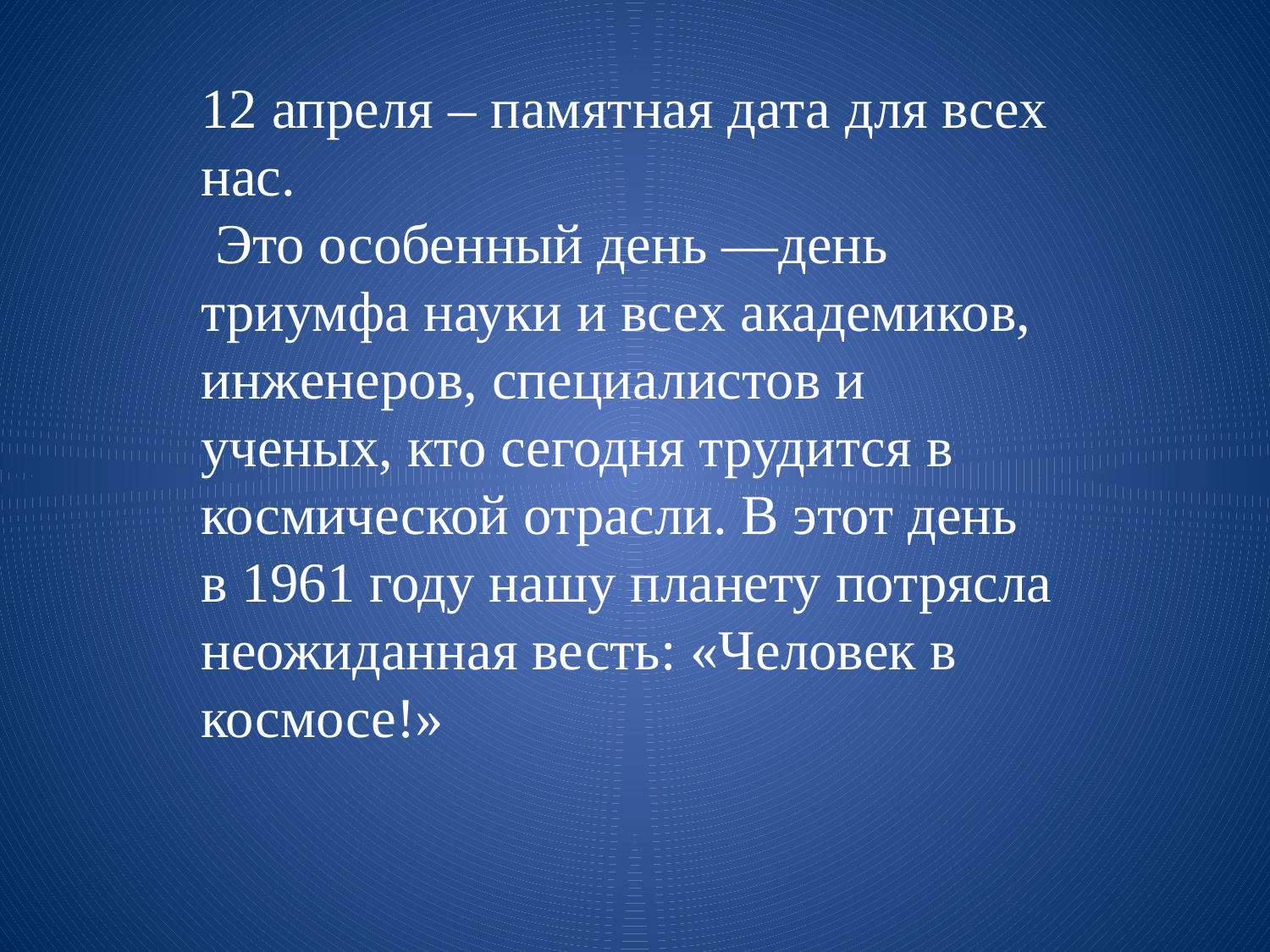

12 апреля – памятная дата для всех нас.
 Это особенный день —день триумфа науки и всех академиков, инженеров, специалистов и ученых, кто сегодня трудится в космической отрасли. В этот день в 1961 году нашу планету потрясла неожиданная весть: «Человек в космосе!»